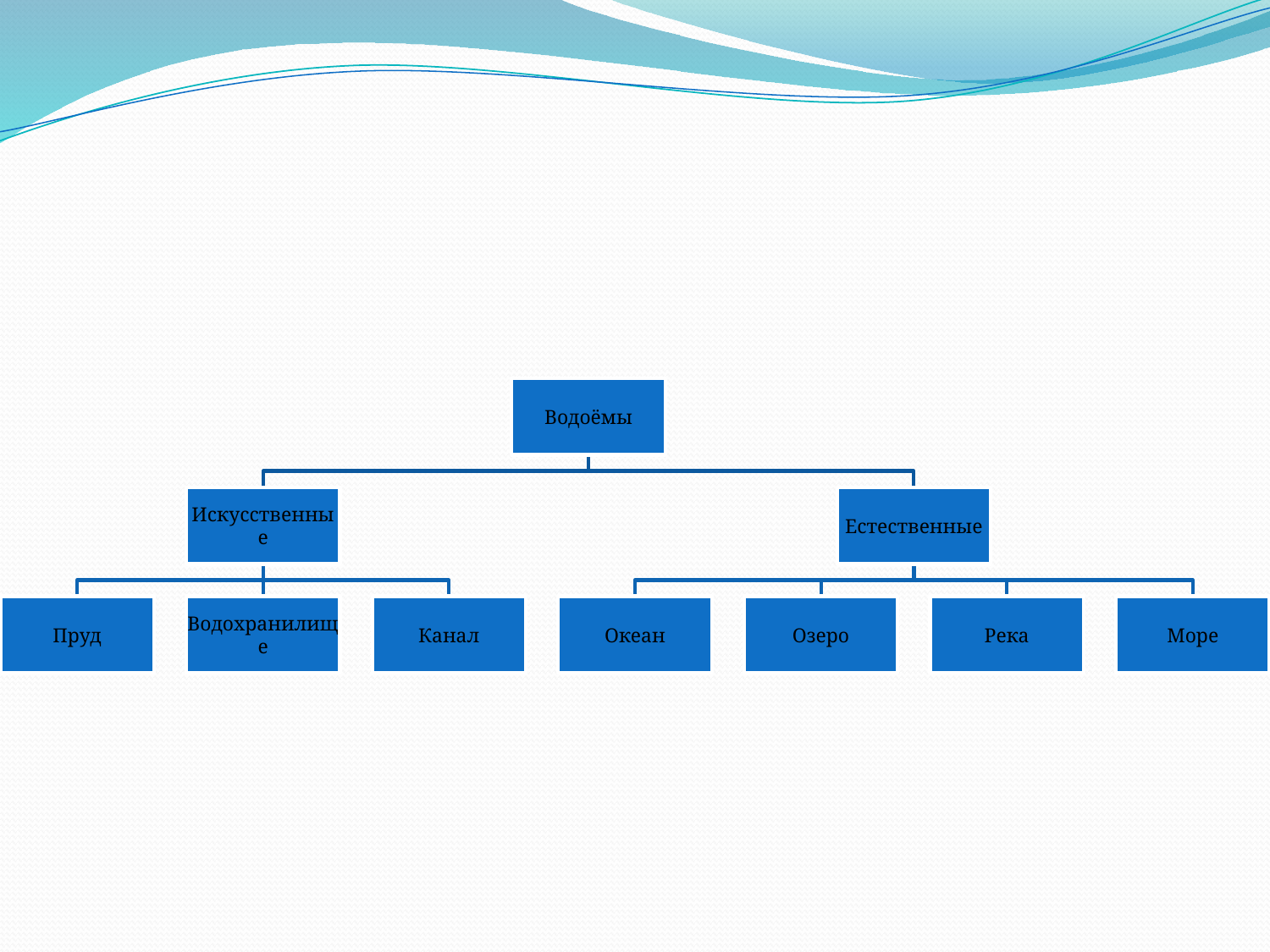

Водоёмы
Искусственные
Пруд
Водохранилище
Канал
Естественные
Океан
Озеро
Река
Море